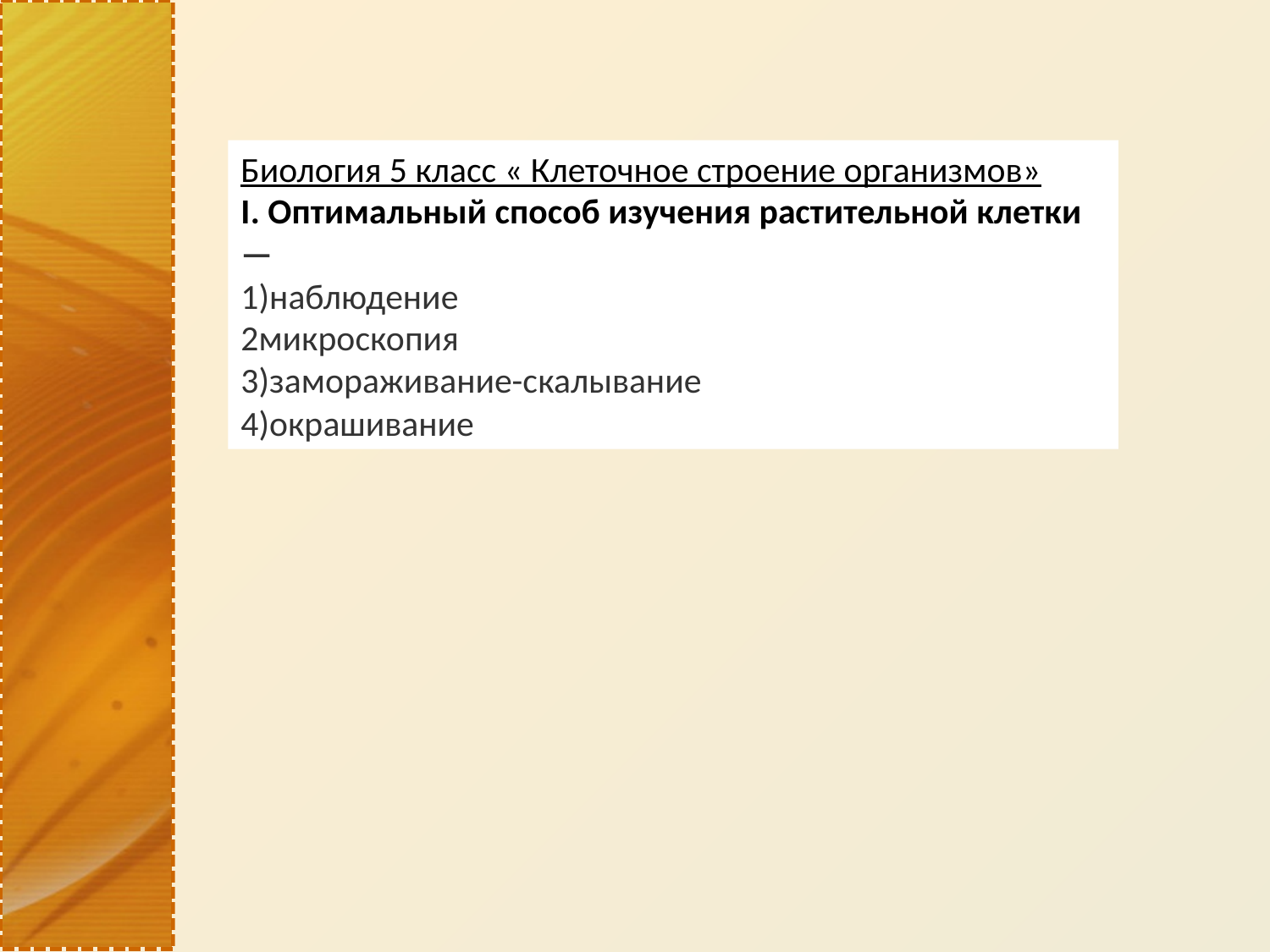

Биология 5 класс « Клеточное строение организмов»
I. Оптимальный способ изучения растительной клетки —
1)наблюдение
2микроскопия
3)замораживание-скалывание
4)окрашивание